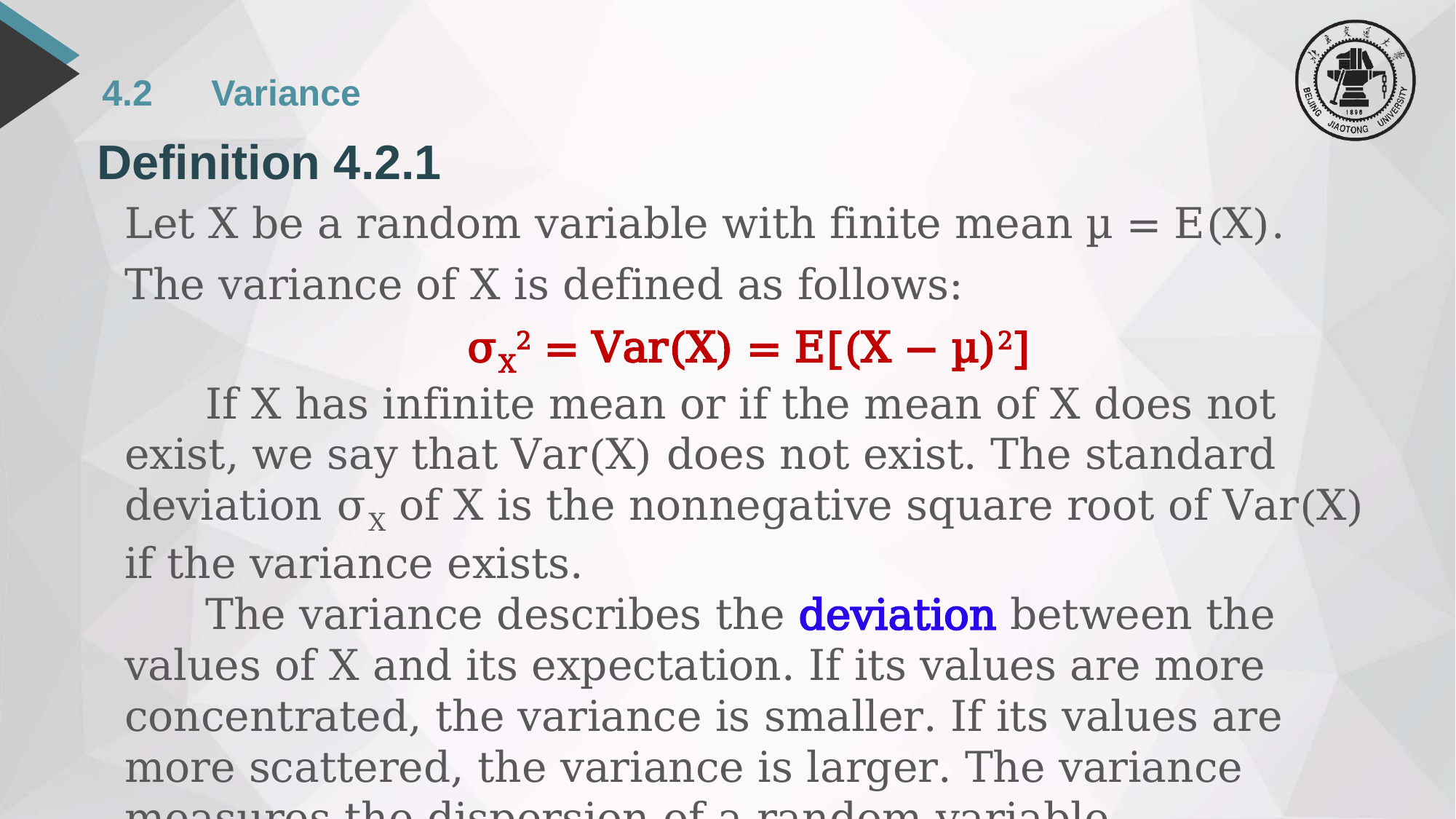

# 4.2	Variance
Definition 4.2.1
Let X be a random variable with finite mean µ = E(X). The variance of X is defined as follows:
σX2 = Var(X) = E[(X − µ)2]
      If X has infinite mean or if the mean of X does not exist, we say that Var(X) does not exist. The standard deviation σX of X is the nonnegative square root of Var(X) if the variance exists.
      The variance describes the deviation between the values of X and its expectation. If its values are more concentrated, the variance is smaller. If its values are more scattered, the variance is larger. The variance measures the dispersion of a random variable.